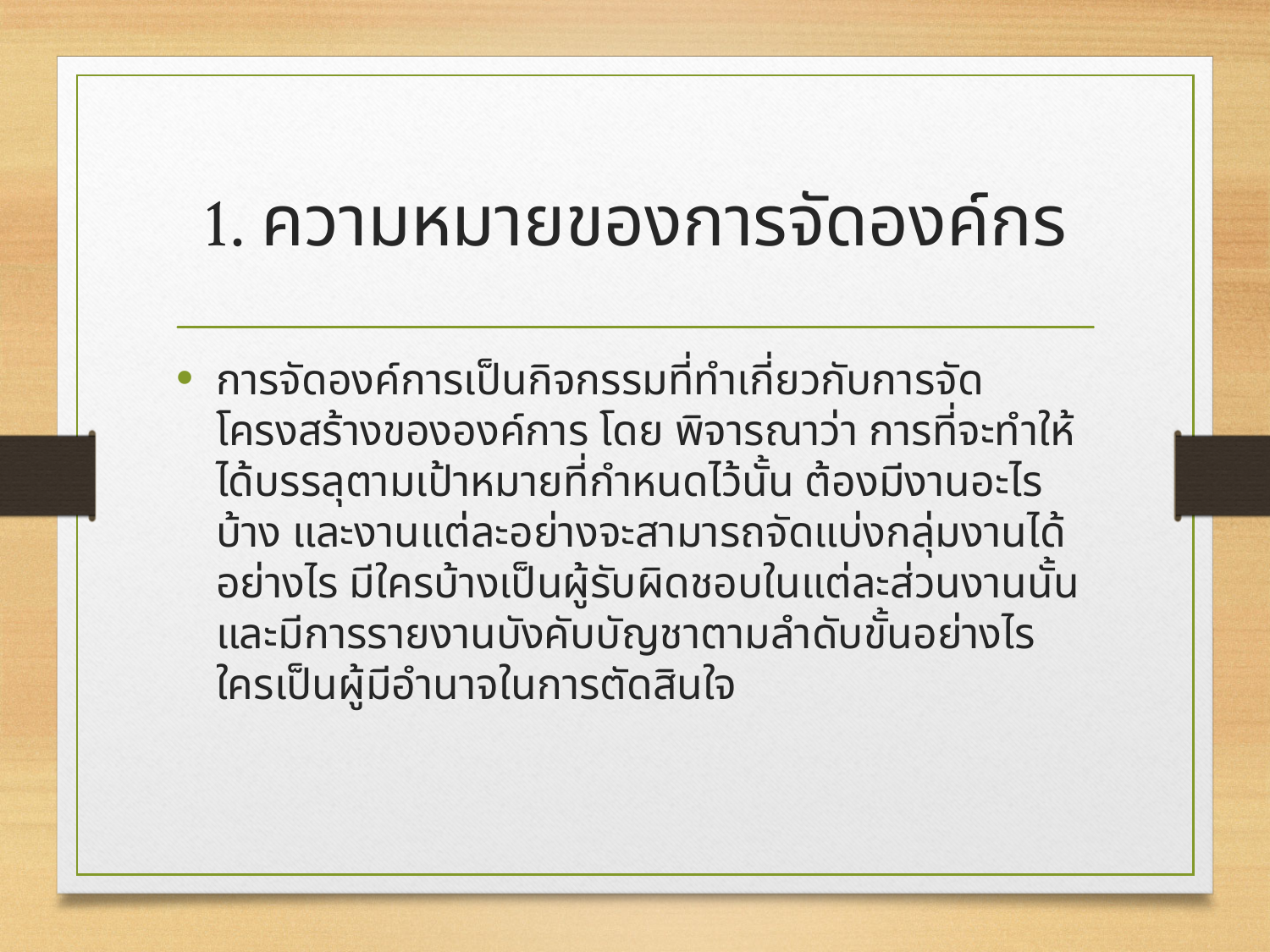

# 1. ความหมายของการจัดองค์กร
การจัดองค์การเป็นกิจกรรมที่ทําเกี่ยวกับการจัดโครงสร้างขององค์การ โดย พิจารณาว่า การที่จะทําให้ได้บรรลุตามเป้าหมายที่กําหนดไว้นั้น ต้องมีงานอะไรบ้าง และงานแต่ละอย่างจะสามารถจัดแบ่งกลุ่มงานได้อย่างไร มีใครบ้างเป็นผู้รับผิดชอบในแต่ละส่วนงานนั้น และมีการรายงานบังคับบัญชาตามลําดับขั้นอย่างไร ใครเป็นผู้มีอํานาจในการตัดสินใจ